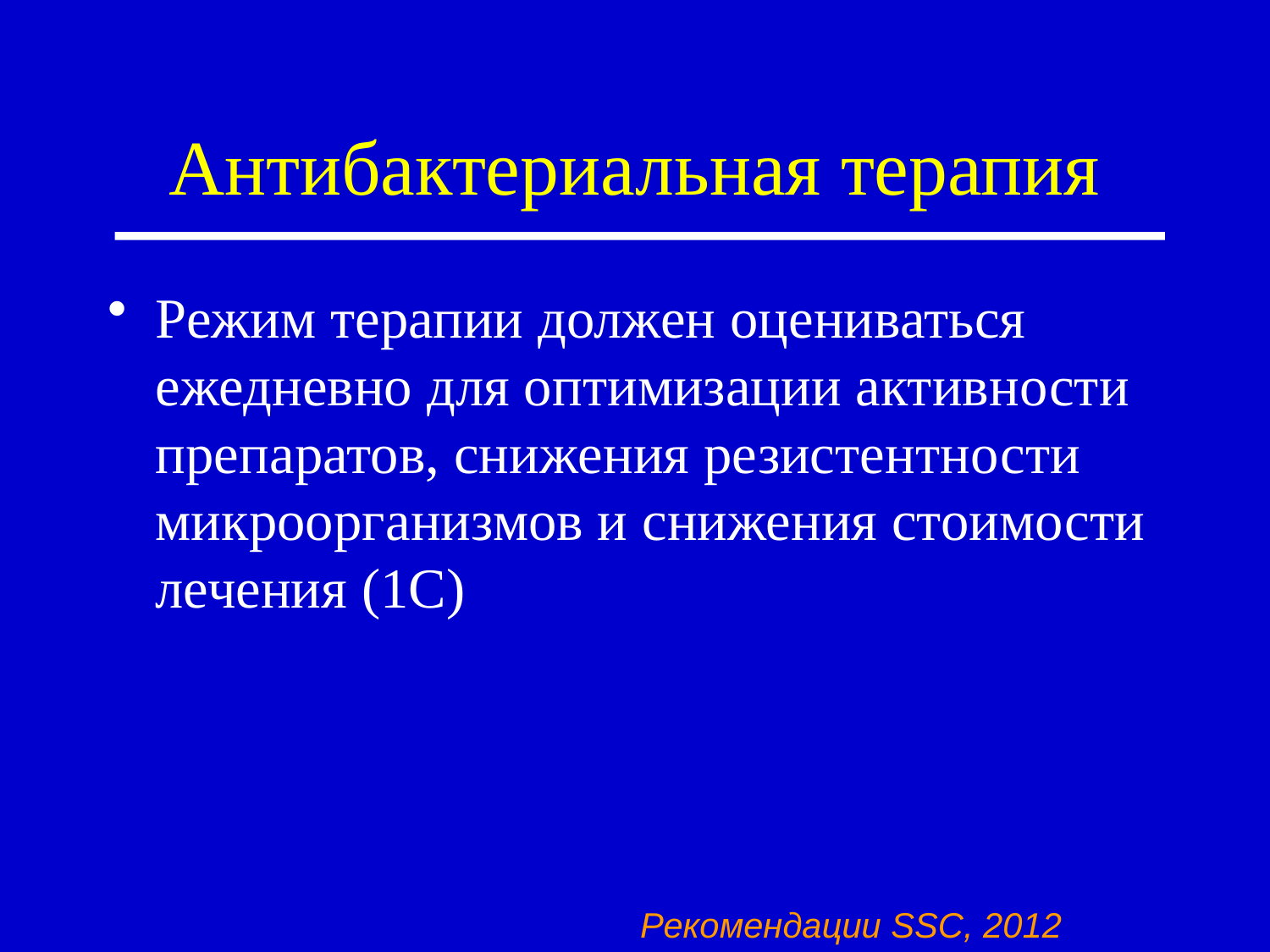

# Антибактериальная терапия

Режим терапии должен оцениваться ежедневно для оптимизации активности препаратов, снижения резистентности микроорганизмов и снижения стоимости лечения (1С)
Рекомендации SSC, 2012